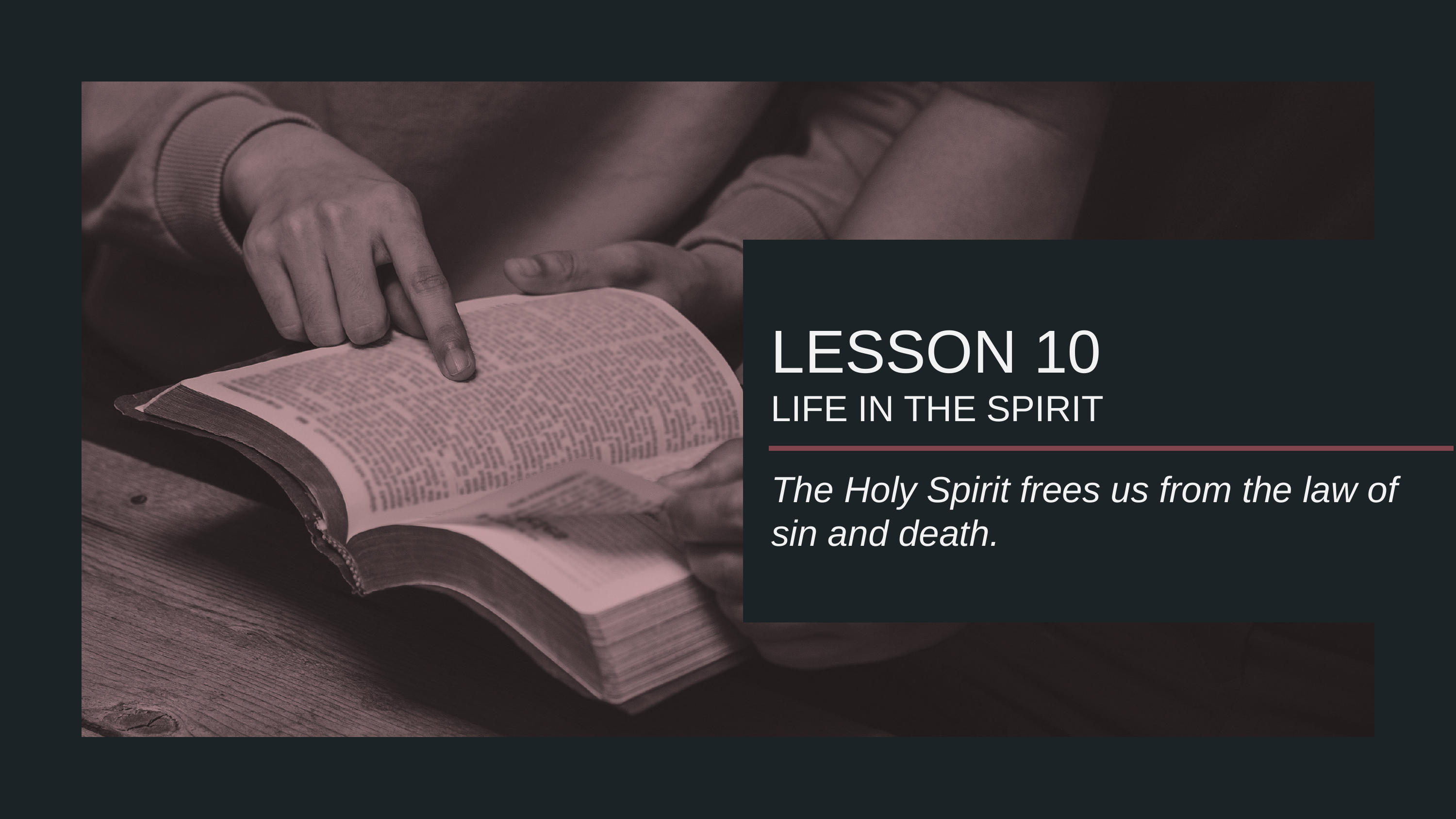

LESSON 10
LIFE IN THE SPIRIT
The Holy Spirit frees us from the law of sin and death.